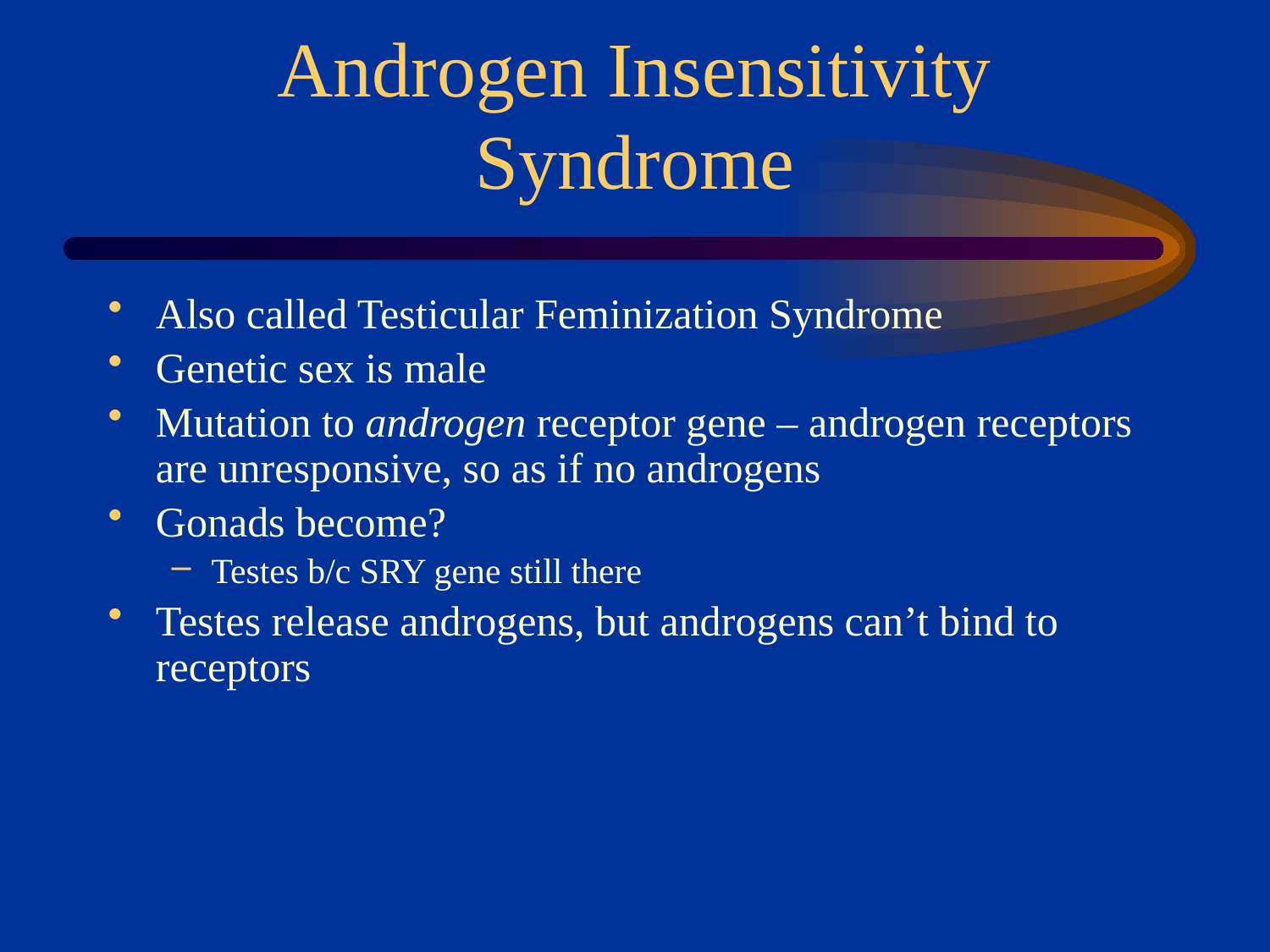

# Androgen Insensitivity Syndrome
Also called Testicular Feminization Syndrome
Genetic sex is male
Mutation to androgen receptor gene – androgen receptors are unresponsive, so as if no androgens
Gonads become?
Testes b/c SRY gene still there
Testes release androgens, but androgens can’t bind to receptors